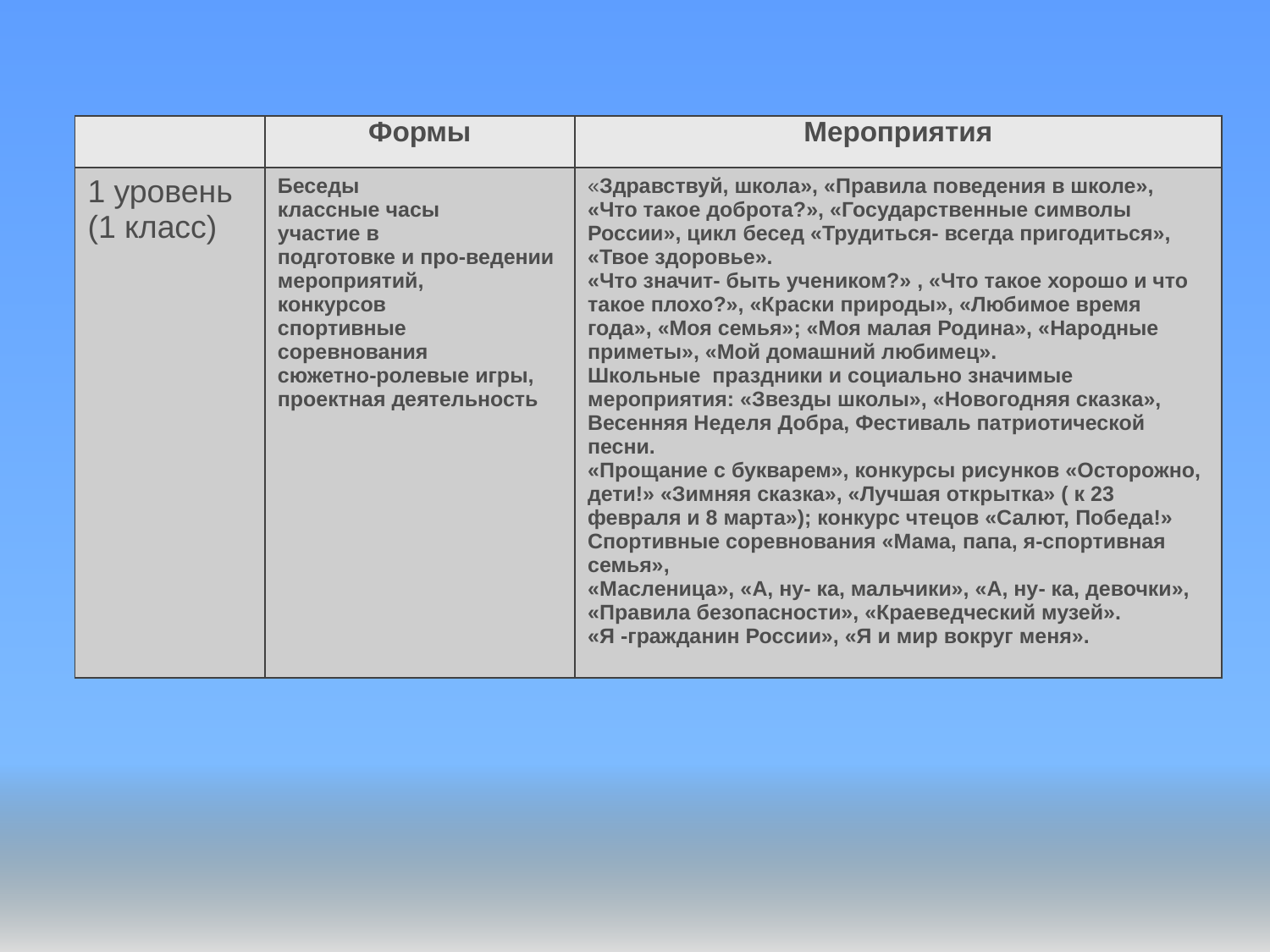

|  | Формы | Мероприятия |
| --- | --- | --- |
| 1 уровень (1 класс) | Беседы классные часы участие в подготовке и про-ведении мероприятий, конкурсов спортивные соревнования сюжетно-ролевые игры, проектная деятельность | «Здравствуй, школа», «Правила поведения в школе», «Что такое доброта?», «Государственные символы России», цикл бесед «Трудиться- всегда пригодиться», «Твое здоровье». «Что значит- быть учеником?» , «Что такое хорошо и что такое плохо?», «Краски природы», «Любимое время года», «Моя семья»; «Моя малая Родина», «Народные приметы», «Мой домашний любимец». Школьные праздники и социально значимые мероприятия: «Звезды школы», «Новогодняя сказка», Весенняя Неделя Добра, Фестиваль патриотической песни. «Прощание с букварем», конкурсы рисунков «Осторожно, дети!» «Зимняя сказка», «Лучшая открытка» ( к 23 февраля и 8 марта»); конкурс чтецов «Салют, Победа!» Спортивные соревнования «Мама, папа, я-спортивная семья», «Масленица», «А, ну- ка, мальчики», «А, ну- ка, девочки», «Правила безопасности», «Краеведческий музей». «Я -гражданин России», «Я и мир вокруг меня». |